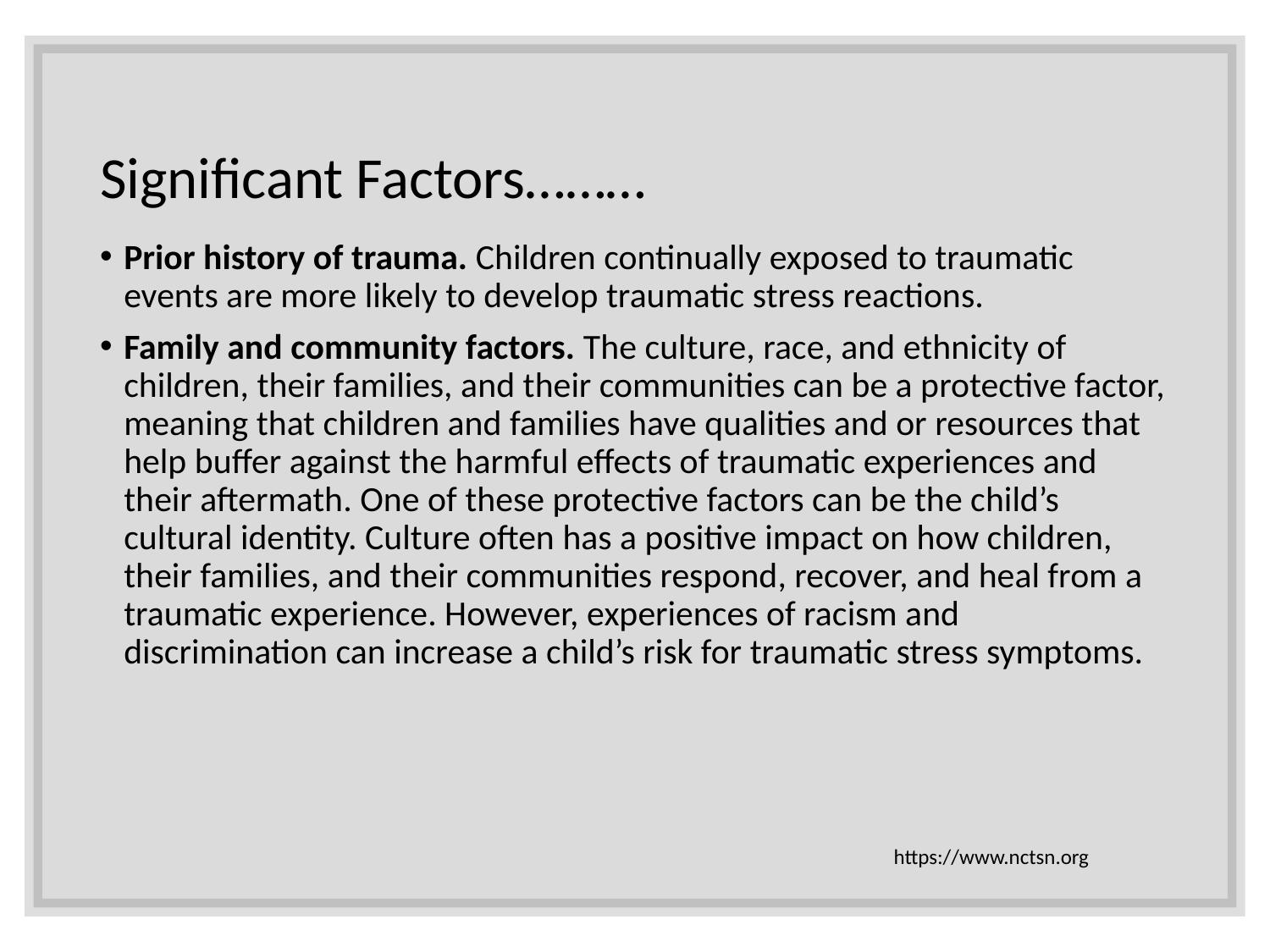

# Significant Factors………
Prior history of trauma. Children continually exposed to traumatic events are more likely to develop traumatic stress reactions.
Family and community factors. The culture, race, and ethnicity of children, their families, and their communities can be a protective factor, meaning that children and families have qualities and or resources that help buffer against the harmful effects of traumatic experiences and their aftermath. One of these protective factors can be the child’s cultural identity. Culture often has a positive impact on how children, their families, and their communities respond, recover, and heal from a traumatic experience. However, experiences of racism and discrimination can increase a child’s risk for traumatic stress symptoms.

https://www.nctsn.org